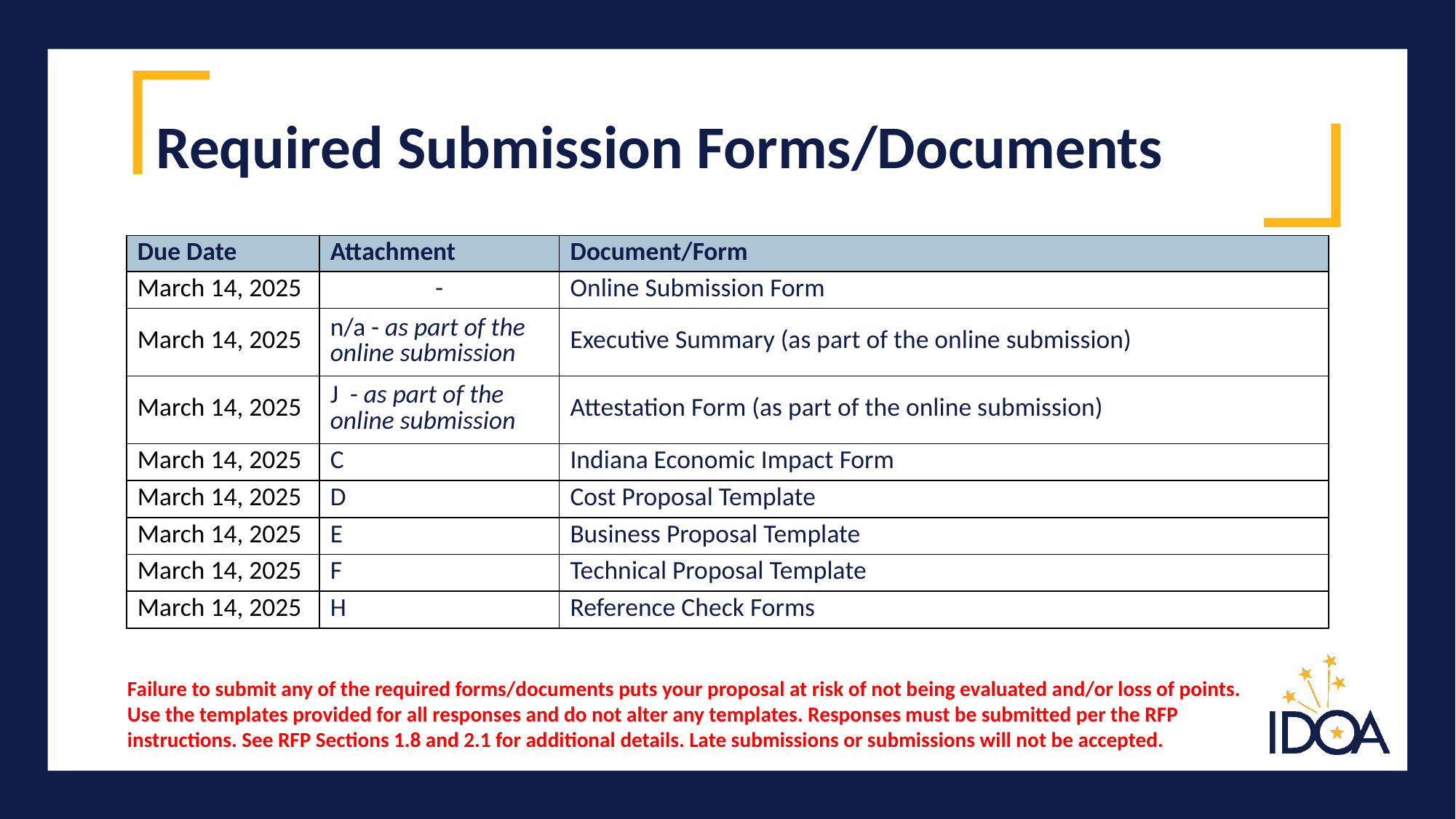

# Required Submission Forms/Documents
| Due Date | Attachment | Document/Form |
| --- | --- | --- |
| March 14, 2025 | - | Online Submission Form |
| March 14, 2025 | n/a - as part of the online submission | Executive Summary (as part of the online submission) |
| March 14, 2025 | J - as part of the online submission | Attestation Form (as part of the online submission) |
| March 14, 2025 | C | Indiana Economic Impact Form |
| March 14, 2025 | D | Cost Proposal Template |
| March 14, 2025 | E | Business Proposal Template |
| March 14, 2025 | F | Technical Proposal Template |
| March 14, 2025 | H | Reference Check Forms |
Failure to submit any of the required forms/documents puts your proposal at risk of not being evaluated and/or loss of points. Use the templates provided for all responses and do not alter any templates. Responses must be submitted per the RFP instructions. See RFP Sections 1.8 and 2.1 for additional details. Late submissions or submissions will not be accepted.